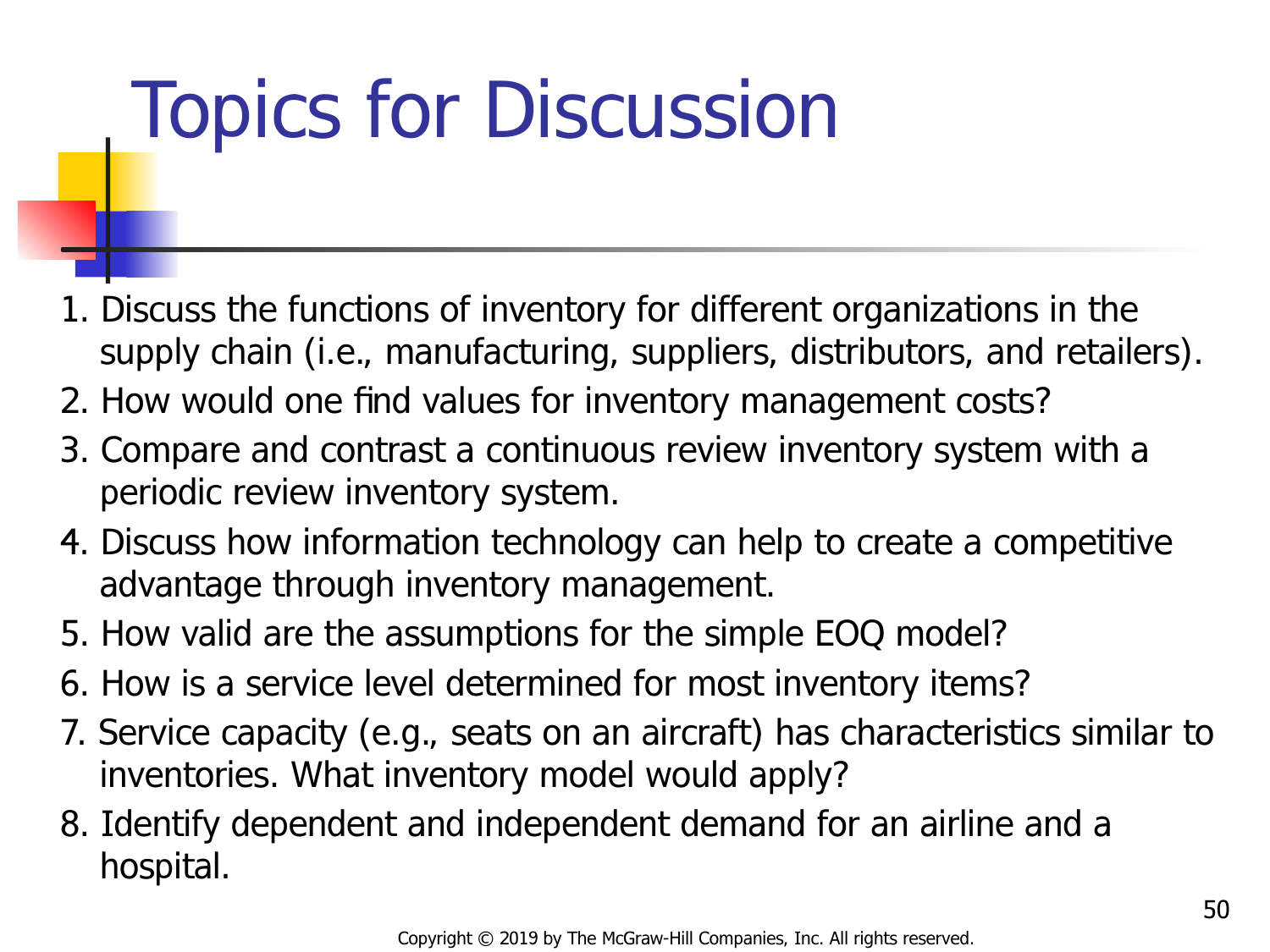

# Topics for Discussion
1. Discuss the functions of inventory for different organizations in the supply chain (i.e., manufacturing, suppliers, distributors, and retailers).
2. How would one find values for inventory management costs?
3. Compare and contrast a continuous review inventory system with a periodic review inventory system.
4. Discuss how information technology can help to create a competitive advantage through inventory management.
5. How valid are the assumptions for the simple EOQ model?
6. How is a service level determined for most inventory items?
7. Service capacity (e.g., seats on an aircraft) has characteristics similar to inventories. What inventory model would apply?
8. Identify dependent and independent demand for an airline and a hospital.
50
Copyright © 2019 by The McGraw-Hill Companies, Inc. All rights reserved.